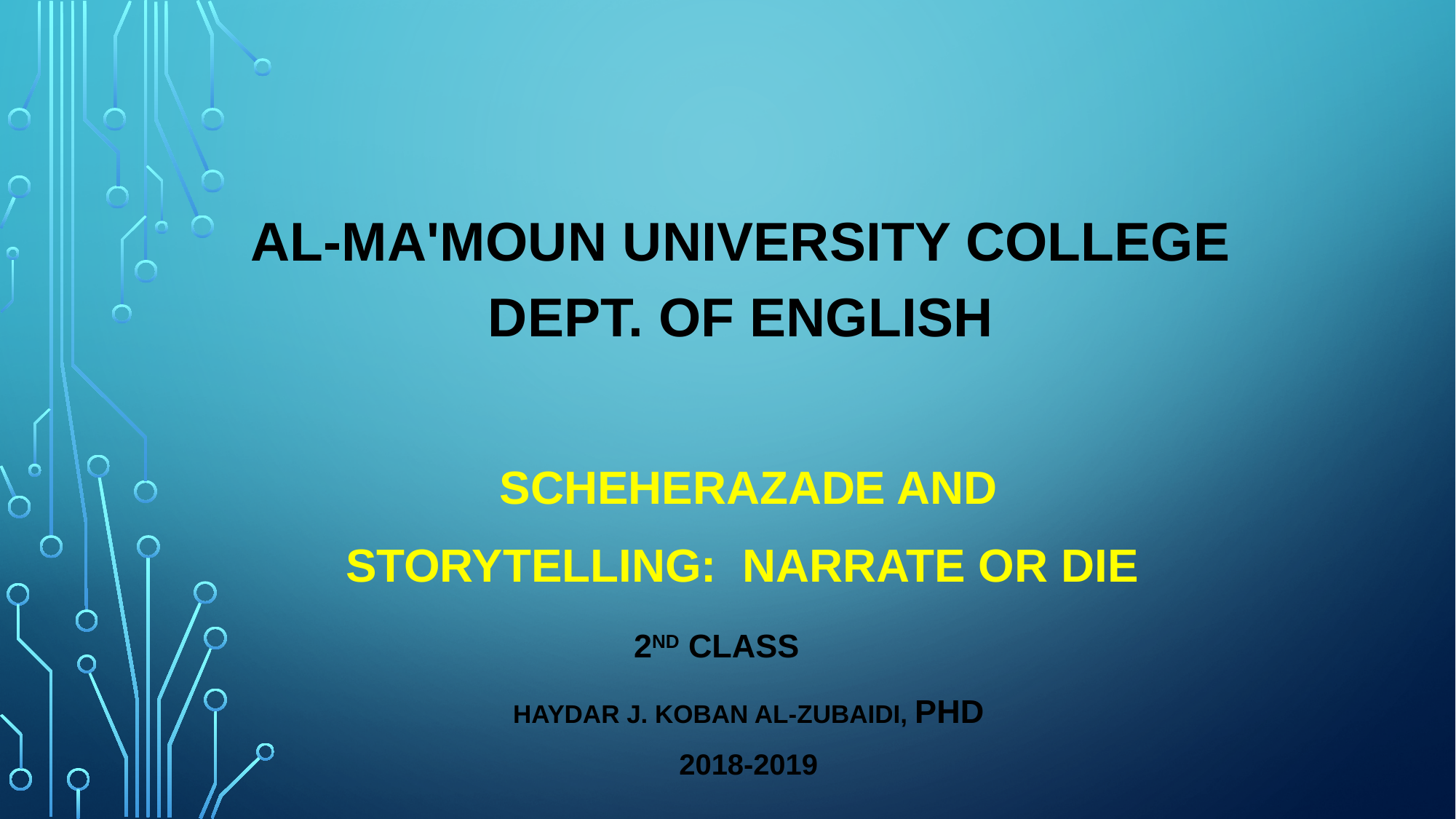

# Al-Ma'moUn University College Dept. of ENGLISH
Scheherazade and Storytelling:  Narrate Or DIE
2ND CLASs
HAYDAR J. KOBAN Al-ZUBAIDi, PhD
2018-2019